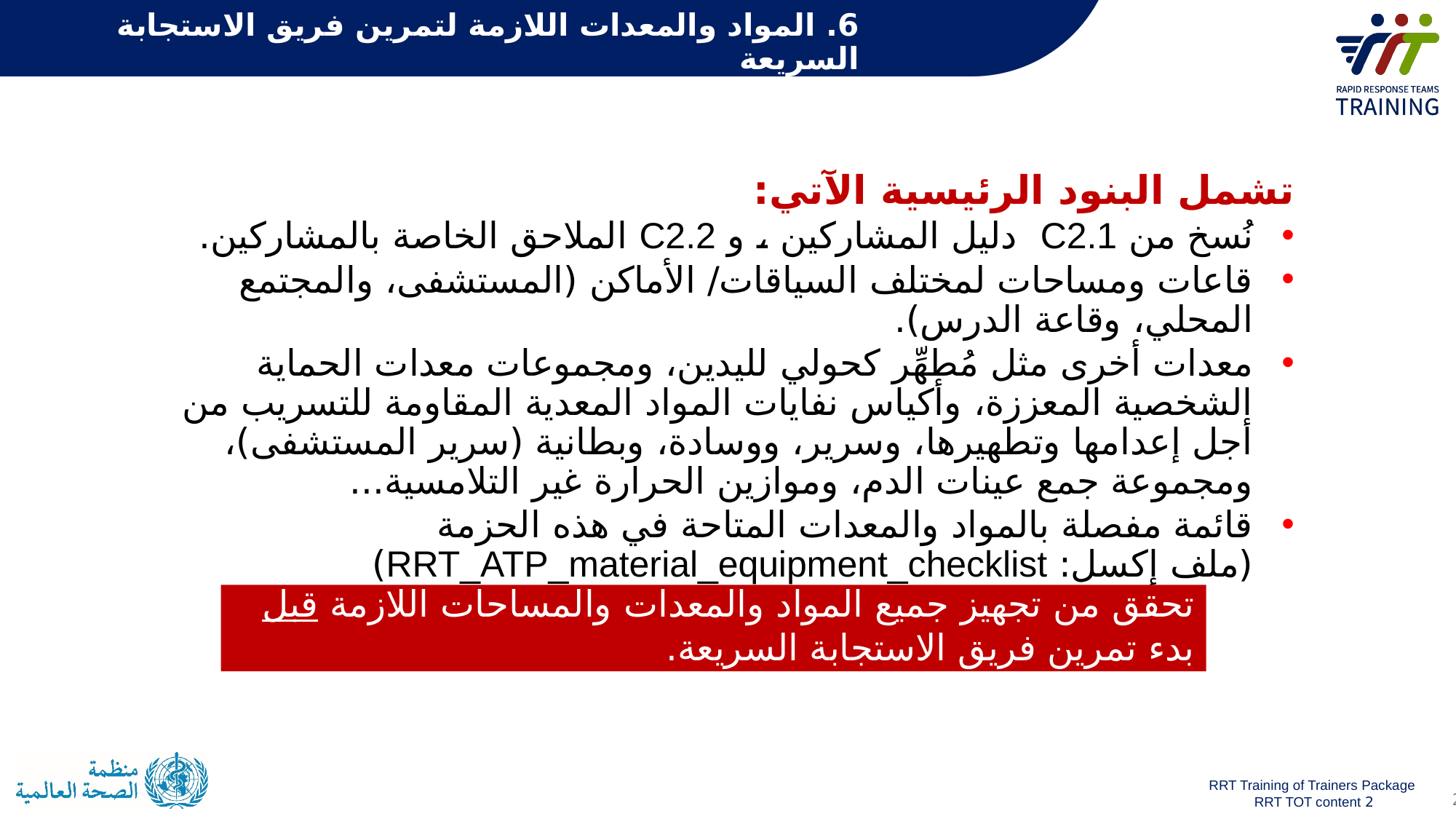

# 6. المواد والمعدات اللازمة لتمرين فريق الاستجابة السريعة
تشمل البنود الرئيسية الآتي:
نُسخ من C2.1  دليل المشاركين ، و C2.2 الملاحق الخاصة بالمشاركين.
قاعات ومساحات لمختلف السياقات/ الأماكن (المستشفى، والمجتمع المحلي، وقاعة الدرس).
معدات أخرى مثل مُطهِّر كحولي لليدين، ومجموعات معدات الحماية الشخصية المعززة، وأكياس نفايات المواد المعدية المقاومة للتسريب من أجل إعدامها وتطهيرها، وسرير، ووسادة، وبطانية (سرير المستشفى)، ومجموعة جمع عينات الدم، وموازين الحرارة غير التلامسية...
قائمة مفصلة بالمواد والمعدات المتاحة في هذه الحزمة
(ملف إكسل: RRT_ATP_material_equipment_checklist)
تحقق من تجهيز جميع المواد والمعدات والمساحات اللازمة قبل بدء تمرين فريق الاستجابة السريعة.